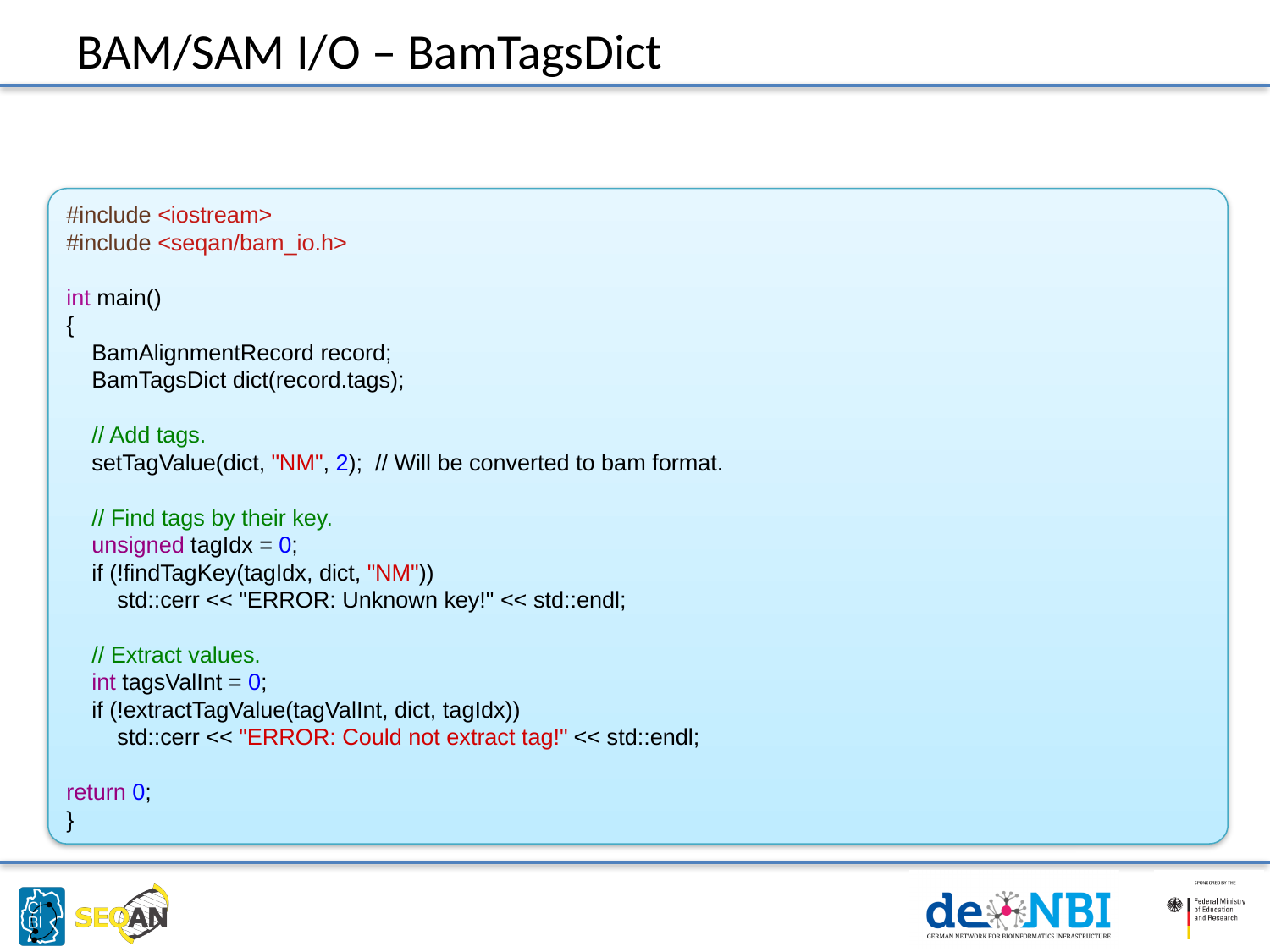

# BAM/SAM I/O – BamTagsDict
#include <iostream>
#include <seqan/bam_io.h>

int main()
{
    BamAlignmentRecord record;
    BamTagsDict dict(record.tags);

    // Add tags.
    setTagValue(dict, "NM", 2);  // Will be converted to bam format.

    // Find tags by their key.
    unsigned tagIdx = 0;
    if (!findTagKey(tagIdx, dict, "NM"))
        std::cerr << "ERROR: Unknown key!" << std::endl;

    // Extract values.
    int tagsValInt = 0;
    if (!extractTagValue(tagValInt, dict, tagIdx))
        std::cerr << "ERROR: Could not extract tag!" << std::endl;

return 0;
}